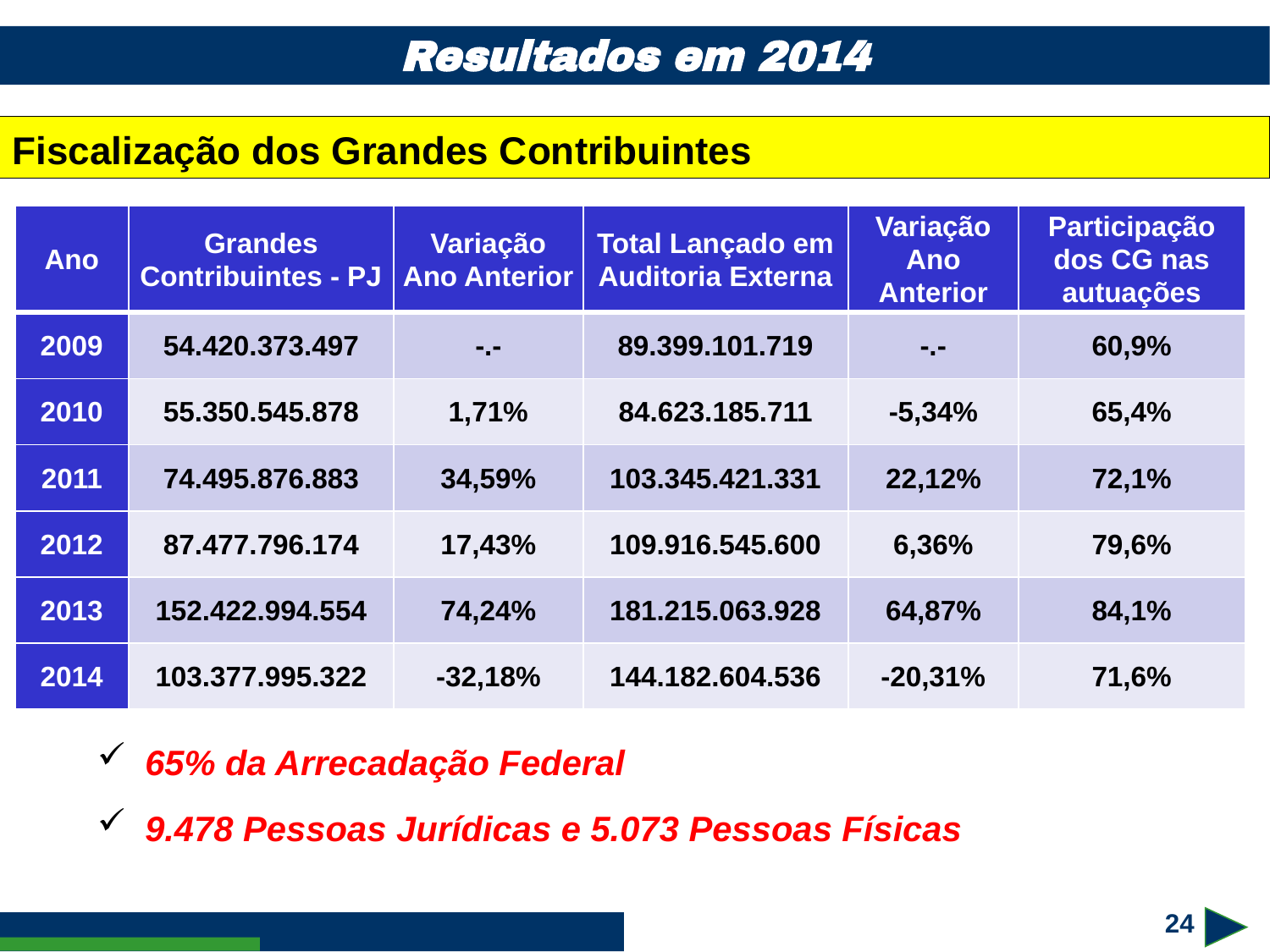

Resultados em 2014
Fiscalização dos Grandes Contribuintes
| Ano | Grandes Contribuintes - PJ | Variação Ano Anterior | Total Lançado em Auditoria Externa | Variação Ano Anterior | Participação dos CG nas autuações |
| --- | --- | --- | --- | --- | --- |
| 2009 | 54.420.373.497 | -.- | 89.399.101.719 | -.- | 60,9% |
| 2010 | 55.350.545.878 | 1,71% | 84.623.185.711 | -5,34% | 65,4% |
| 2011 | 74.495.876.883 | 34,59% | 103.345.421.331 | 22,12% | 72,1% |
| 2012 | 87.477.796.174 | 17,43% | 109.916.545.600 | 6,36% | 79,6% |
| 2013 | 152.422.994.554 | 74,24% | 181.215.063.928 | 64,87% | 84,1% |
| 2014 | 103.377.995.322 | -32,18% | 144.182.604.536 | -20,31% | 71,6% |

65% da Arrecadação Federal

9.478 Pessoas Jurídicas e 5.073 Pessoas Físicas